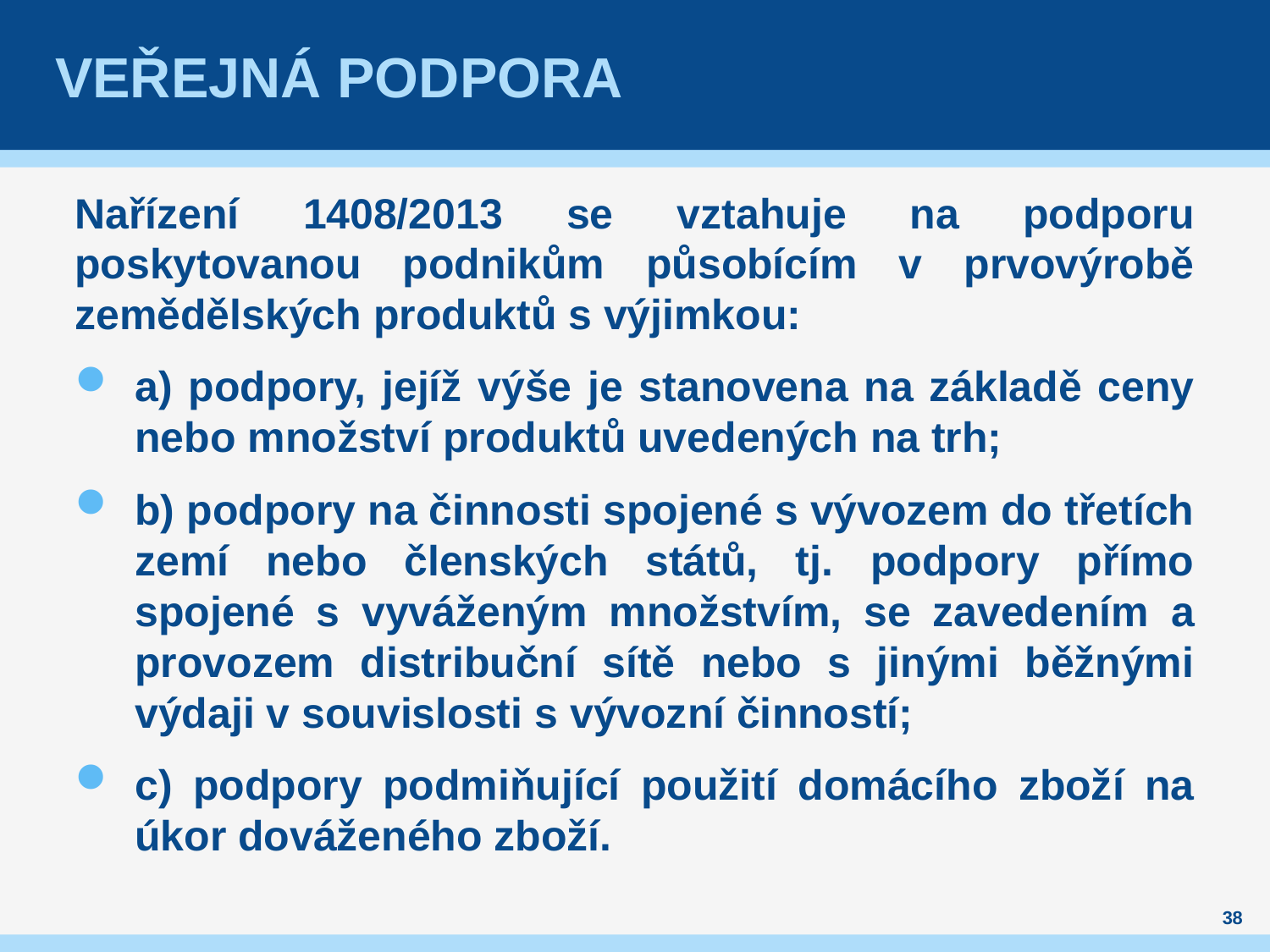

# Veřejná podpora
Nařízení 1408/2013 se vztahuje na podporu poskytovanou podnikům působícím v prvovýrobě zemědělských produktů s výjimkou:
a) podpory, jejíž výše je stanovena na základě ceny nebo množství produktů uvedených na trh;
b) podpory na činnosti spojené s vývozem do třetích zemí nebo členských států, tj. podpory přímo spojené s vyváženým množstvím, se zavedením a provozem distribuční sítě nebo s jinými běžnými výdaji v souvislosti s vývozní činností;
c) podpory podmiňující použití domácího zboží na úkor dováženého zboží.
38